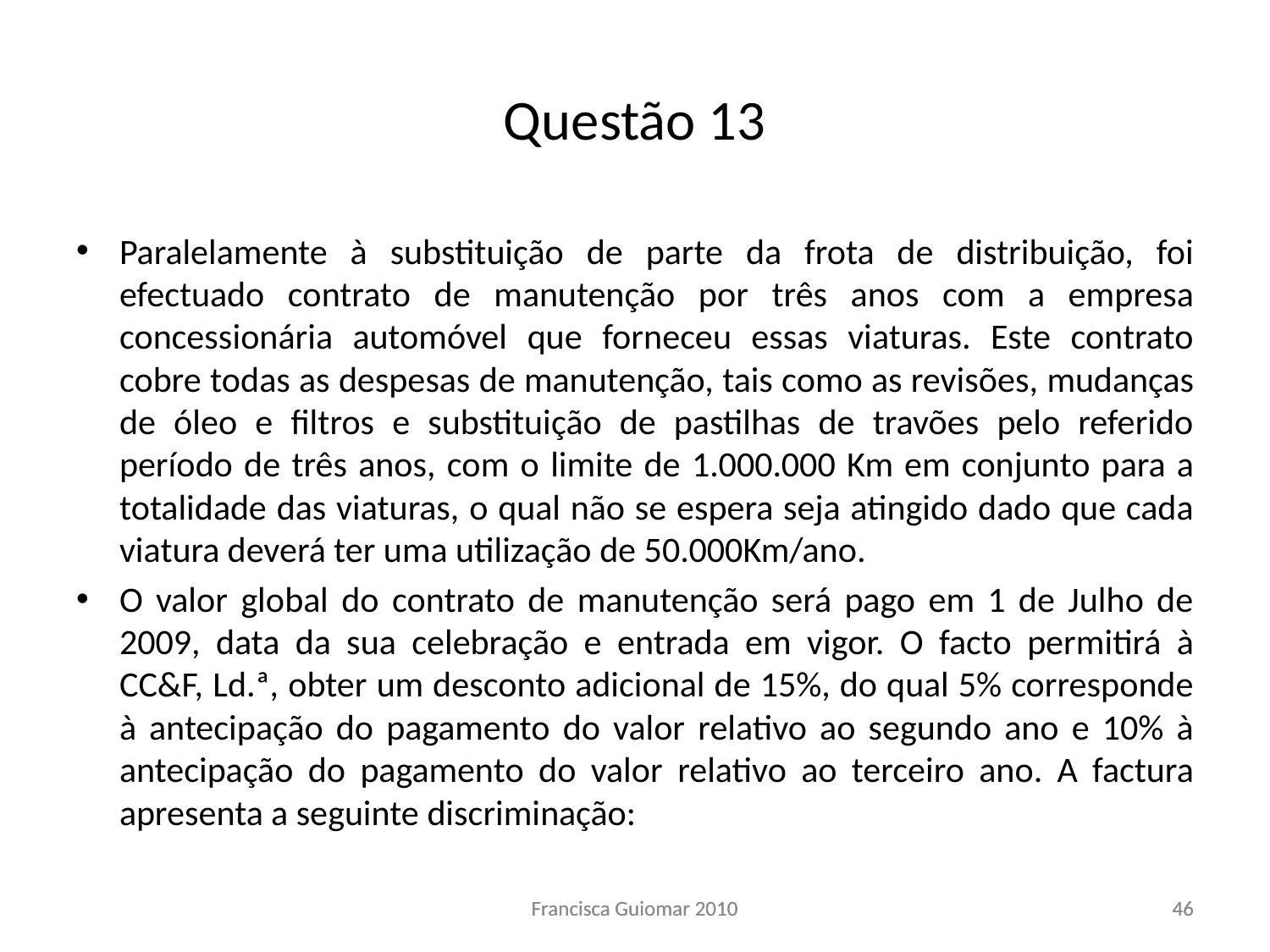

# Questão 13
Paralelamente à substituição de parte da frota de distribuição, foi efectuado contrato de manutenção por três anos com a empresa concessionária automóvel que forneceu essas viaturas. Este contrato cobre todas as despesas de manutenção, tais como as revisões, mudanças de óleo e filtros e substituição de pastilhas de travões pelo referido período de três anos, com o limite de 1.000.000 Km em conjunto para a totalidade das viaturas, o qual não se espera seja atingido dado que cada viatura deverá ter uma utilização de 50.000Km/ano.
O valor global do contrato de manutenção será pago em 1 de Julho de 2009, data da sua celebração e entrada em vigor. O facto permitirá à CC&F, Ld.ª, obter um desconto adicional de 15%, do qual 5% corresponde à antecipação do pagamento do valor relativo ao segundo ano e 10% à antecipação do pagamento do valor relativo ao terceiro ano. A factura apresenta a seguinte discriminação:
Francisca Guiomar 2010
Francisca Guiomar 2010
46
46